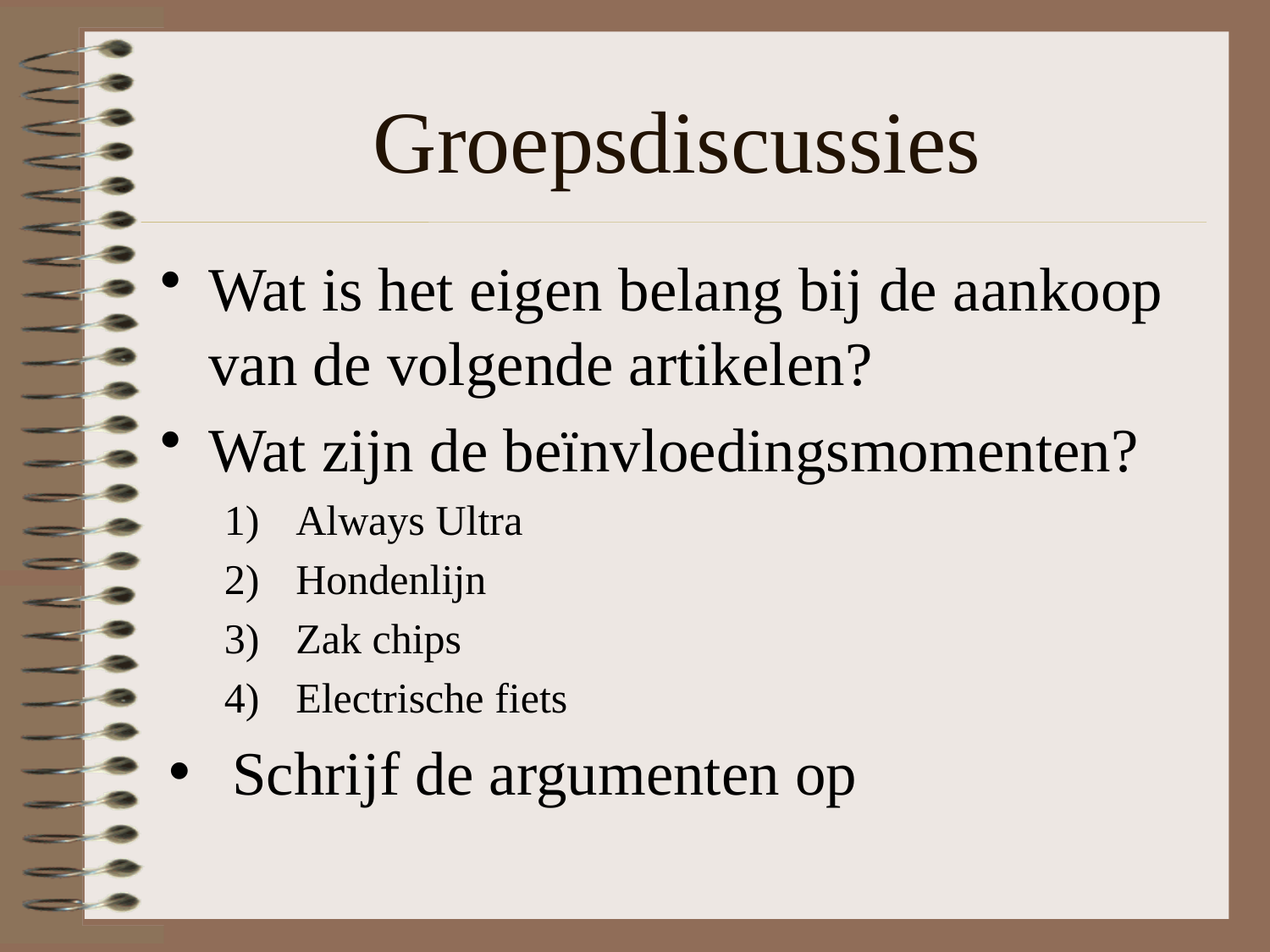

# Groepsdiscussies
Wat is het eigen belang bij de aankoop van de volgende artikelen?
Wat zijn de beïnvloedingsmomenten?
Always Ultra
Hondenlijn
Zak chips
Electrische fiets
Schrijf de argumenten op